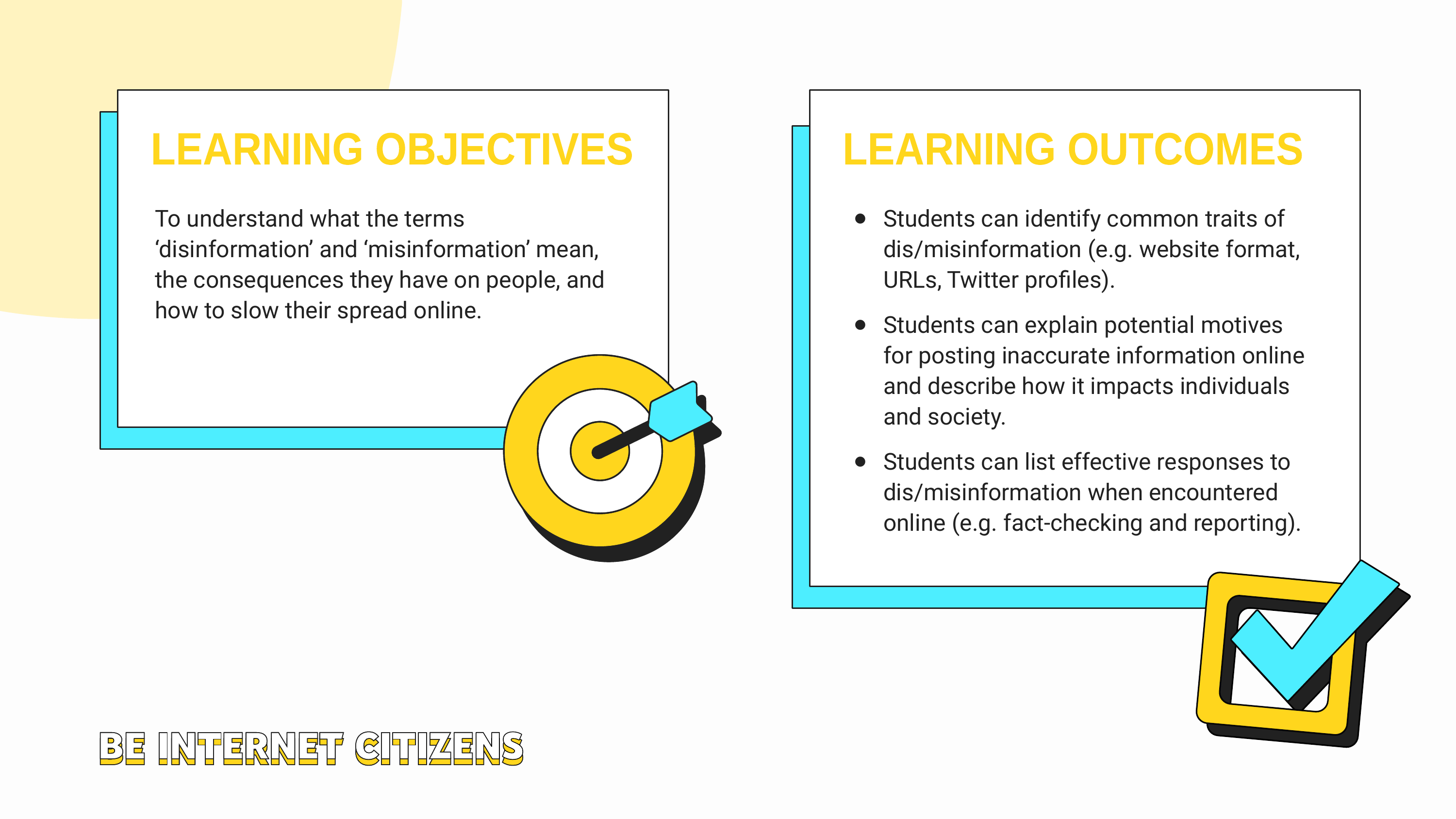

LEARNING OBJECTIVES
LEARNING OUTCOMES
To understand what the terms ‘disinformation’ and ‘misinformation’ mean, the consequences they have on people, and how to slow their spread online.
Students can identify common traits of dis/misinformation (e.g. website format, URLs, Twitter profiles).
Students can explain potential motives
for posting inaccurate information online and describe how it impacts individuals and society.
Students can list effective responses to dis/misinformation when encountered online (e.g. fact-checking and reporting).